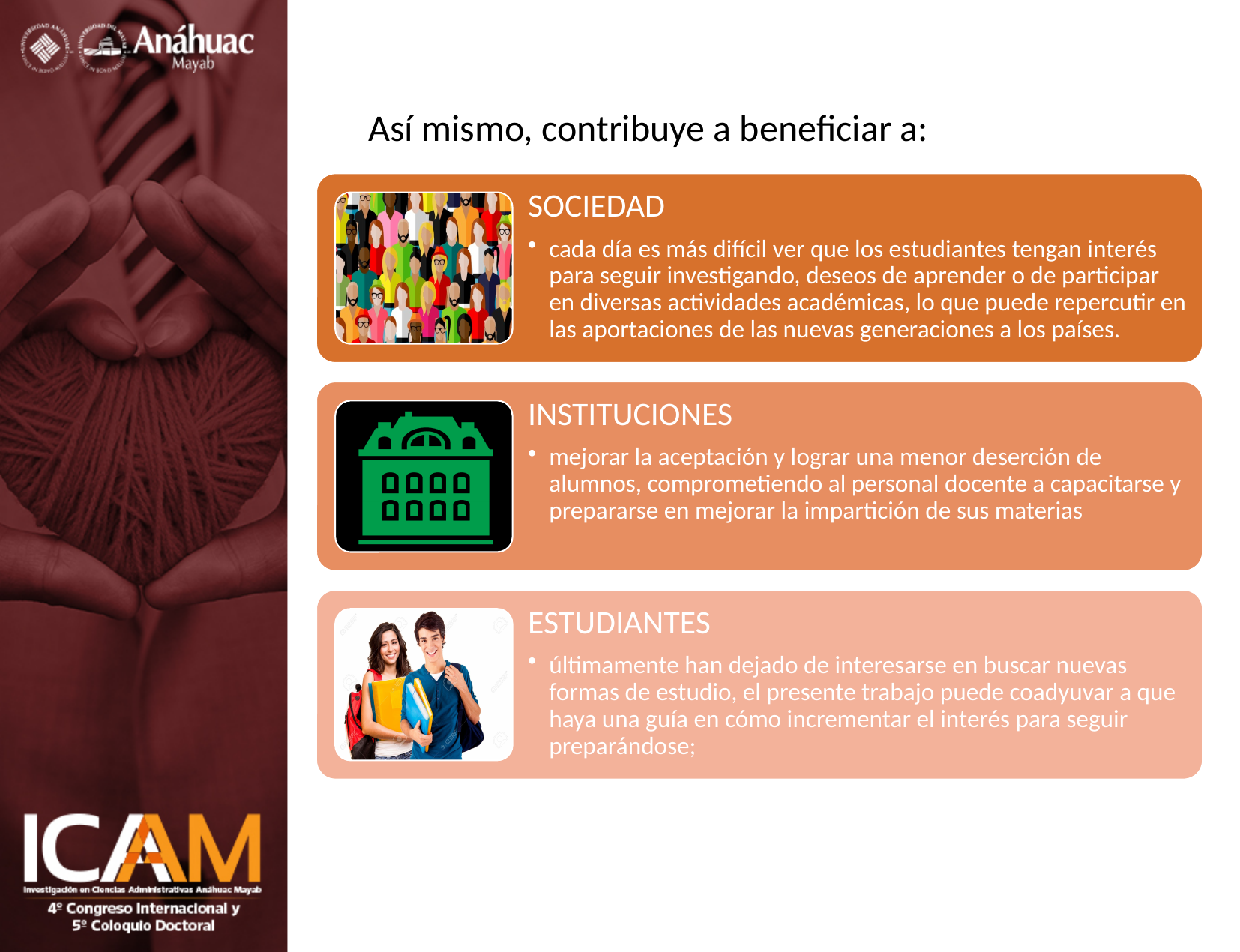

Así mismo, contribuye a beneficiar a:
SOCIEDAD
cada día es más difícil ver que los estudiantes tengan interés para seguir investigando, deseos de aprender o de participar en diversas actividades académicas, lo que puede repercutir en las aportaciones de las nuevas generaciones a los países.
INSTITUCIONES
mejorar la aceptación y lograr una menor deserción de alumnos, comprometiendo al personal docente a capacitarse y prepararse en mejorar la impartición de sus materias
ESTUDIANTES
últimamente han dejado de interesarse en buscar nuevas formas de estudio, el presente trabajo puede coadyuvar a que haya una guía en cómo incrementar el interés para seguir preparándose;